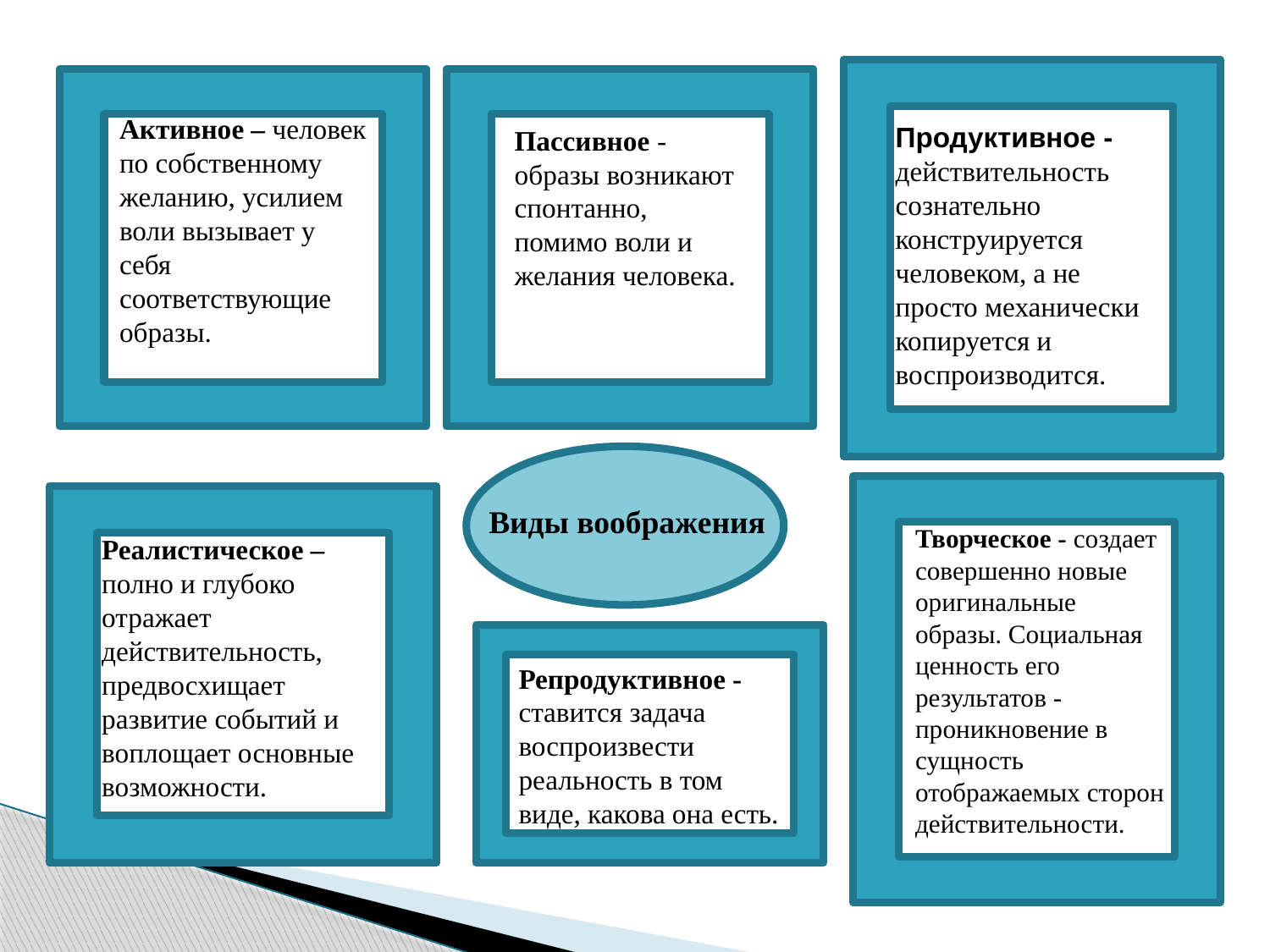

Продуктивное -действительность сознательно конструируется человеком, а не просто механически копируется и воспроизводится.

Активное – человек по собственному желанию, усилием воли вызывает у себя соответствующие образы.

Пассивное - образы возникают спонтанно, помимо воли и желания человека.

Виды воображения

Творческое - создает совершенно новые оригинальные образы. Социальная ценность его результатов - проникновение в сущность отображаемых сторон действительности.

Реалистическое – полно и глубоко отражает  действительность, предвосхищает развитие событий и воплощает основные возможности.

Репродуктивное - ставится задача
воспроизвести реальность в том виде, какова она есть.